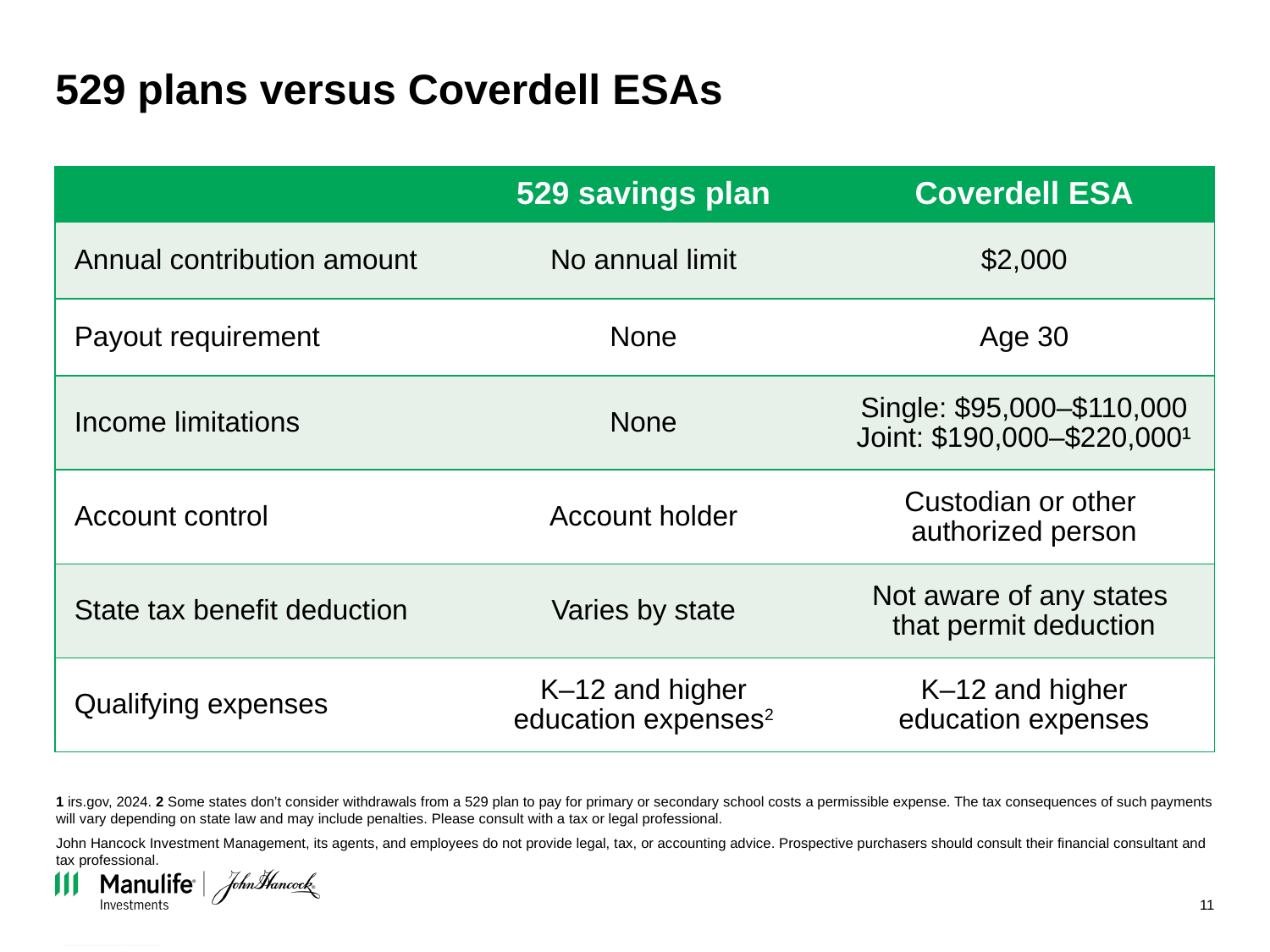

# 529 plans versus Coverdell ESAs
|  | 529 savings plan | Coverdell ESA |
| --- | --- | --- |
| Annual contribution amount | No annual limit | $2,000 |
| Payout requirement | None | Age 30 |
| Income limitations | None | Single: $95,000–$110,000 Joint: $190,000–$220,000¹ |
| Account control | Account holder | Custodian or other authorized person |
| State tax benefit deduction | Varies by state | Not aware of any states that permit deduction |
| Qualifying expenses | K–12 and higher education expenses2 | K–12 and higher education expenses |
1 irs.gov, 2024. 2 Some states don’t consider withdrawals from a 529 plan to pay for primary or secondary school costs a permissible expense. The tax consequences of such payments will vary depending on state law and may include penalties. Please consult with a tax or legal professional.
John Hancock Investment Management, its agents, and employees do not provide legal, tax, or accounting advice. Prospective purchasers should consult their financial consultant and tax professional.
11
THIS MATERIAL IS FOR INSTITUTIONAL/BROKER-DEALER USE ONLY. NOT FOR DISTRIBUTION OR USE WITH THE PUBLIC.